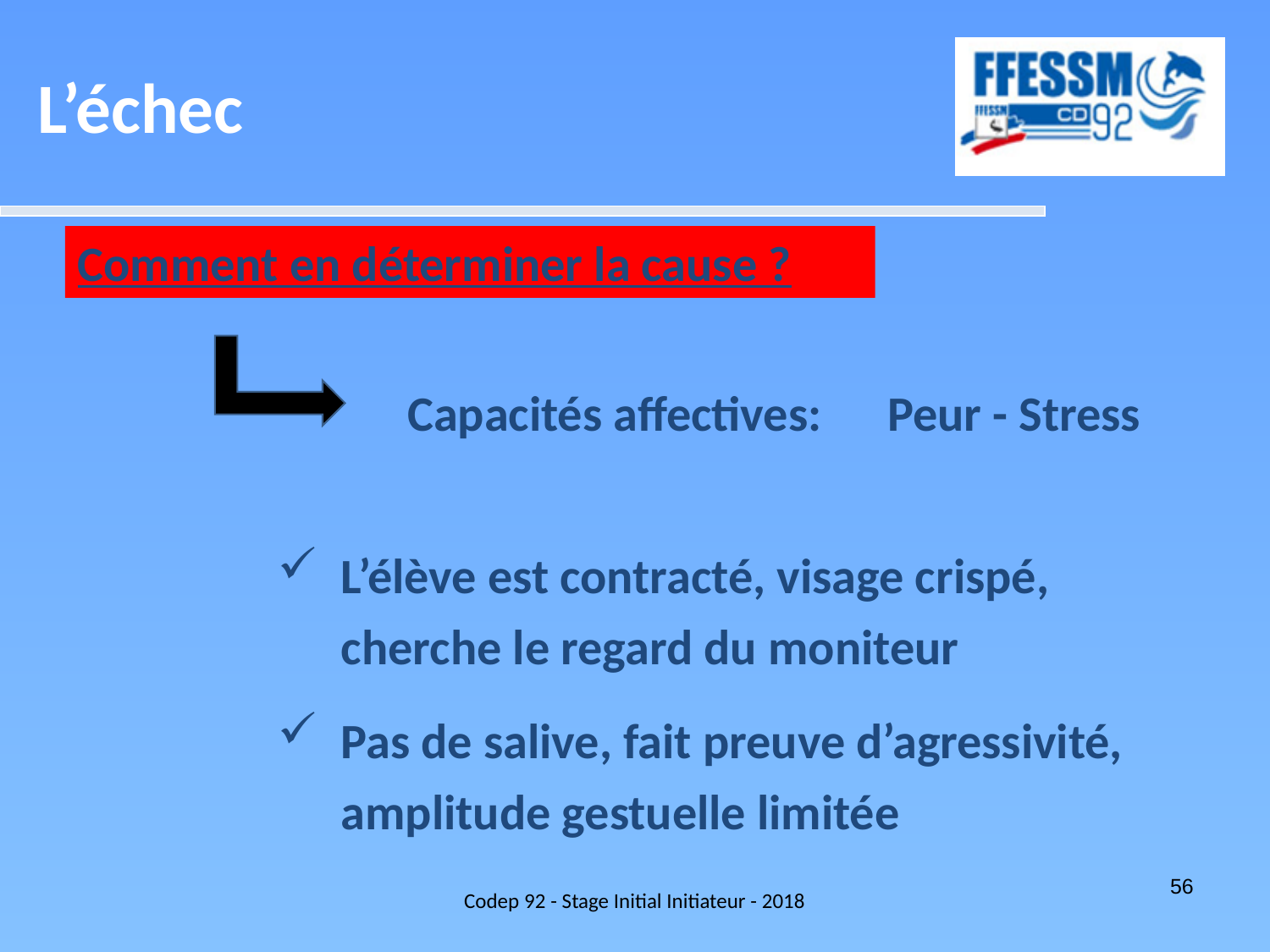

L’échec
Comment en déterminer la cause ?

Capacités affectives:
Peur - Stress
L’élève est contracté, visage crispé,
	cherche le regard du moniteur

Pas de salive, fait preuve d’agressivité,
	amplitude gestuelle limitée
Codep 92 - Stage Initial Initiateur - 2018
56